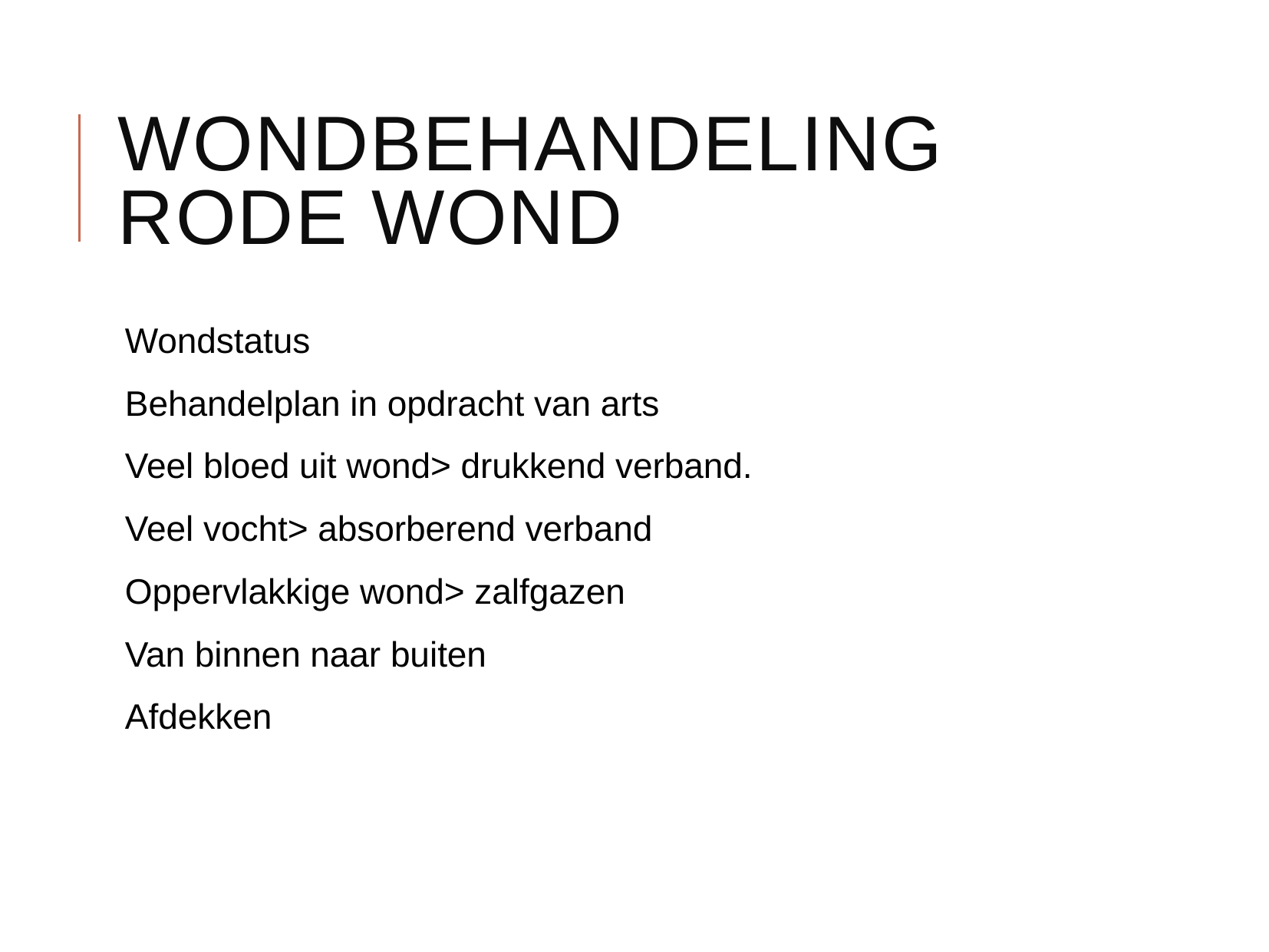

# WONDBEHANDELING RODE WOND
Wondstatus
Behandelplan in opdracht van arts
Veel bloed uit wond> drukkend verband.
Veel vocht> absorberend verband
Oppervlakkige wond> zalfgazen
Van binnen naar buiten
Afdekken